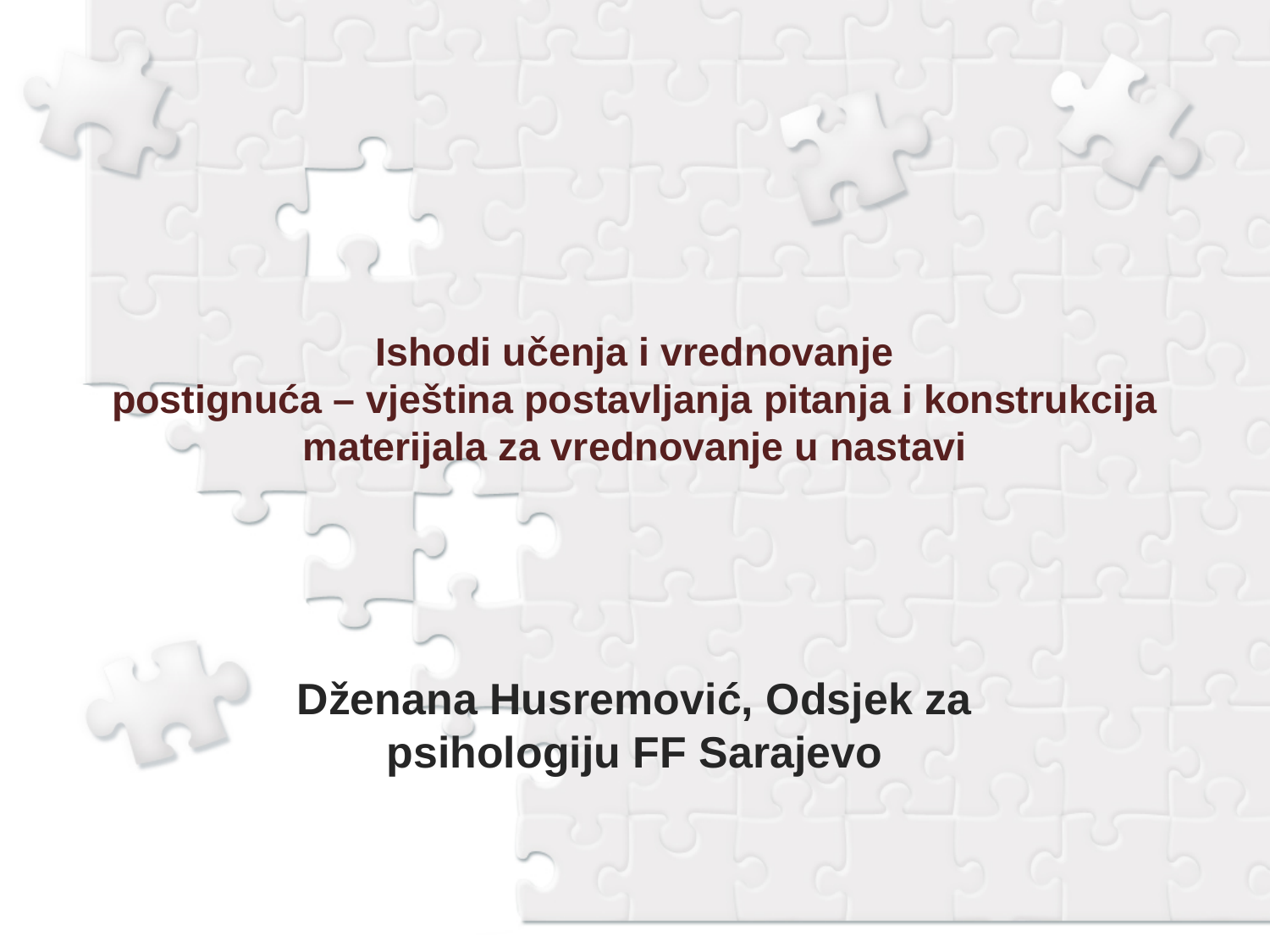

# Ishodi učenja i vrednovanje postignuća – vještina postavljanja pitanja i konstrukcija materijala za vrednovanje u nastavi
Dženana Husremović, Odsjek za psihologiju FF Sarajevo